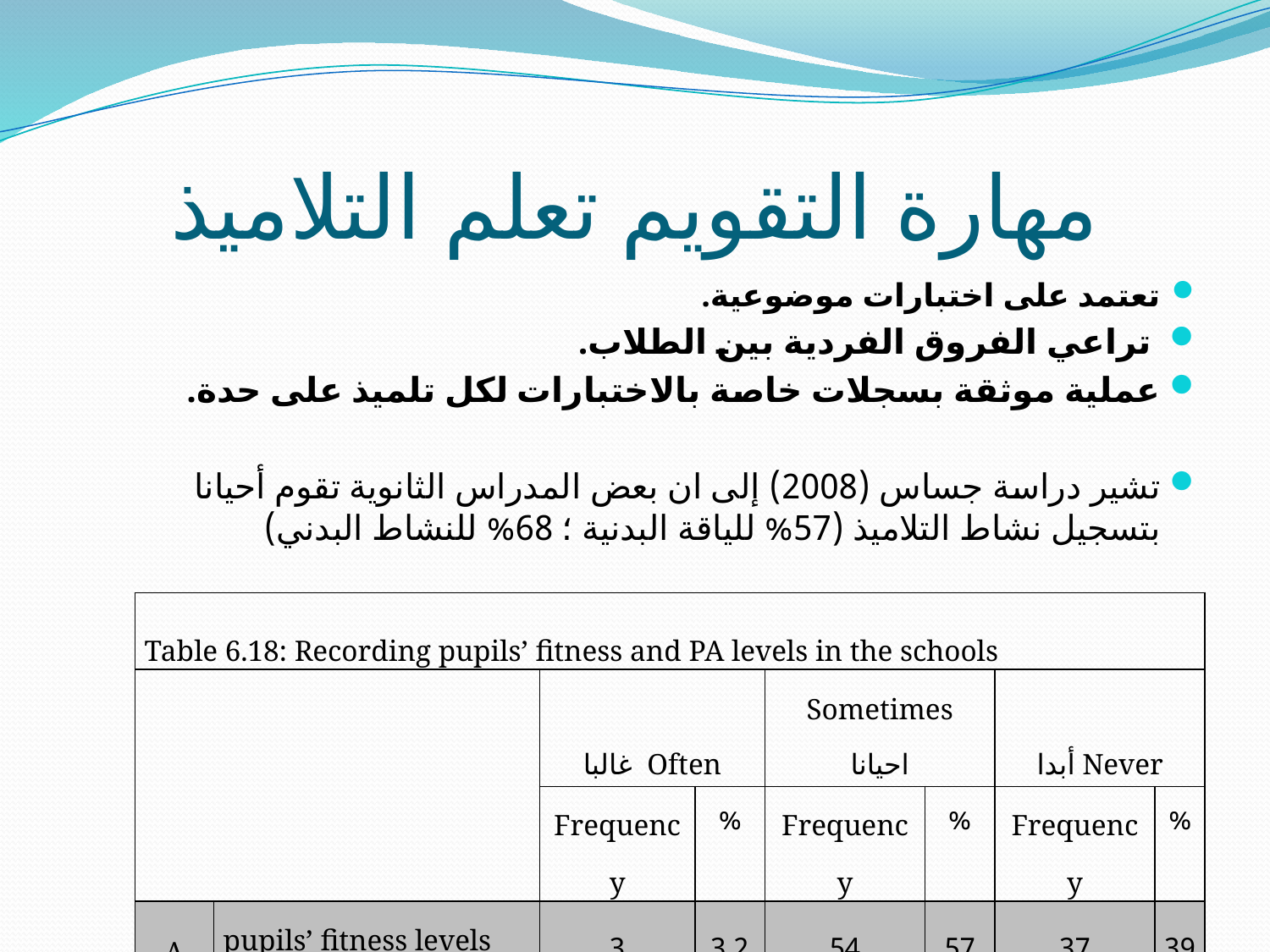

# مهارة التقويم تعلم التلاميذ
تعتمد على اختبارات موضوعية.
 تراعي الفروق الفردية بين الطلاب.
عملية موثقة بسجلات خاصة بالاختبارات لكل تلميذ على حدة.

تشير دراسة جساس (2008) إلى ان بعض المدراس الثانوية تقوم أحيانا بتسجيل نشاط التلاميذ (57% للياقة البدنية ؛ 68% للنشاط البدني)

| Table 6.18: Recording pupils’ fitness and PA levels in the schools |  |  |  |  |  |  |  |
| --- | --- | --- | --- | --- | --- | --- | --- |
|  |  | Often غالبا |  | Sometimes احيانا |  | Never أبدا |  |
|  |  | Frequency | % | Frequency | % | Frequency | % |
| A | pupils’ fitness levels | 3 | 3.2 | 54 | 57 | 37 | 39 |
| B | pupils’ PA levels | 6 | 6.4 | 64 | 68 | 24 | 25 |